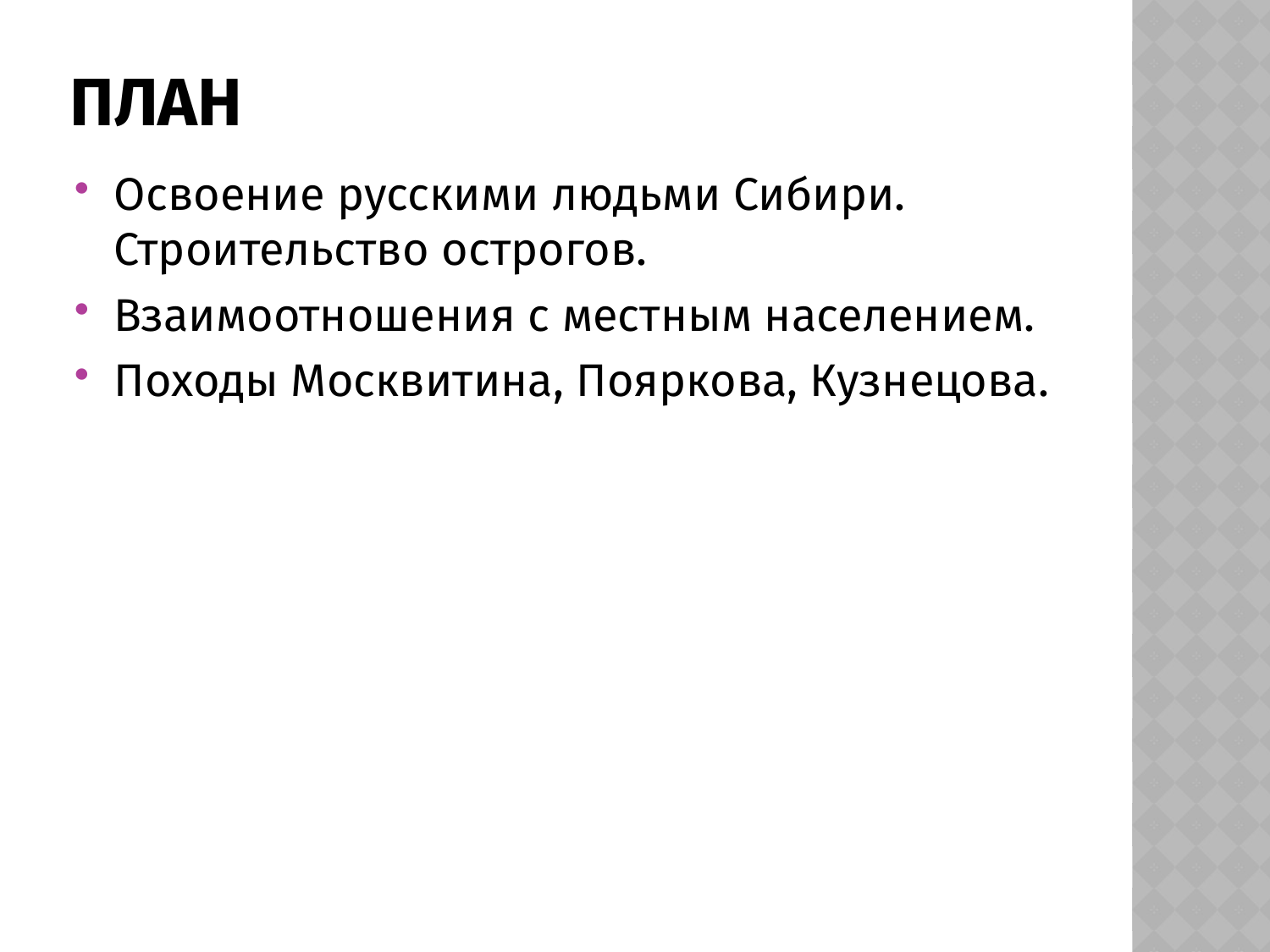

# План
Освоение русскими людьми Сибири. Строительство острогов.
Взаимоотношения с местным населением.
Походы Москвитина, Пояркова, Кузнецова.